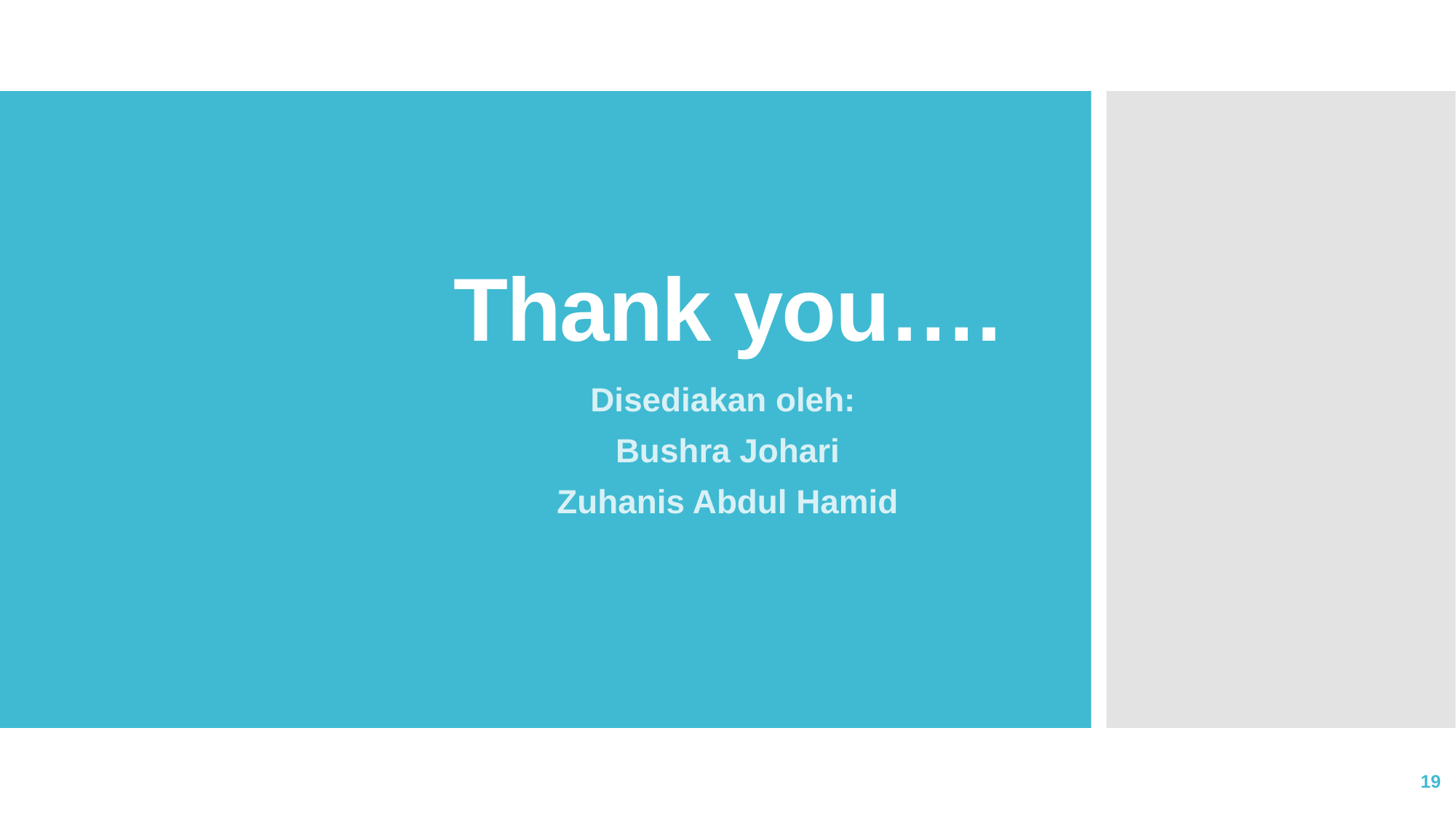

# Thank you….
Disediakan oleh:
Bushra Johari
Zuhanis Abdul Hamid

19